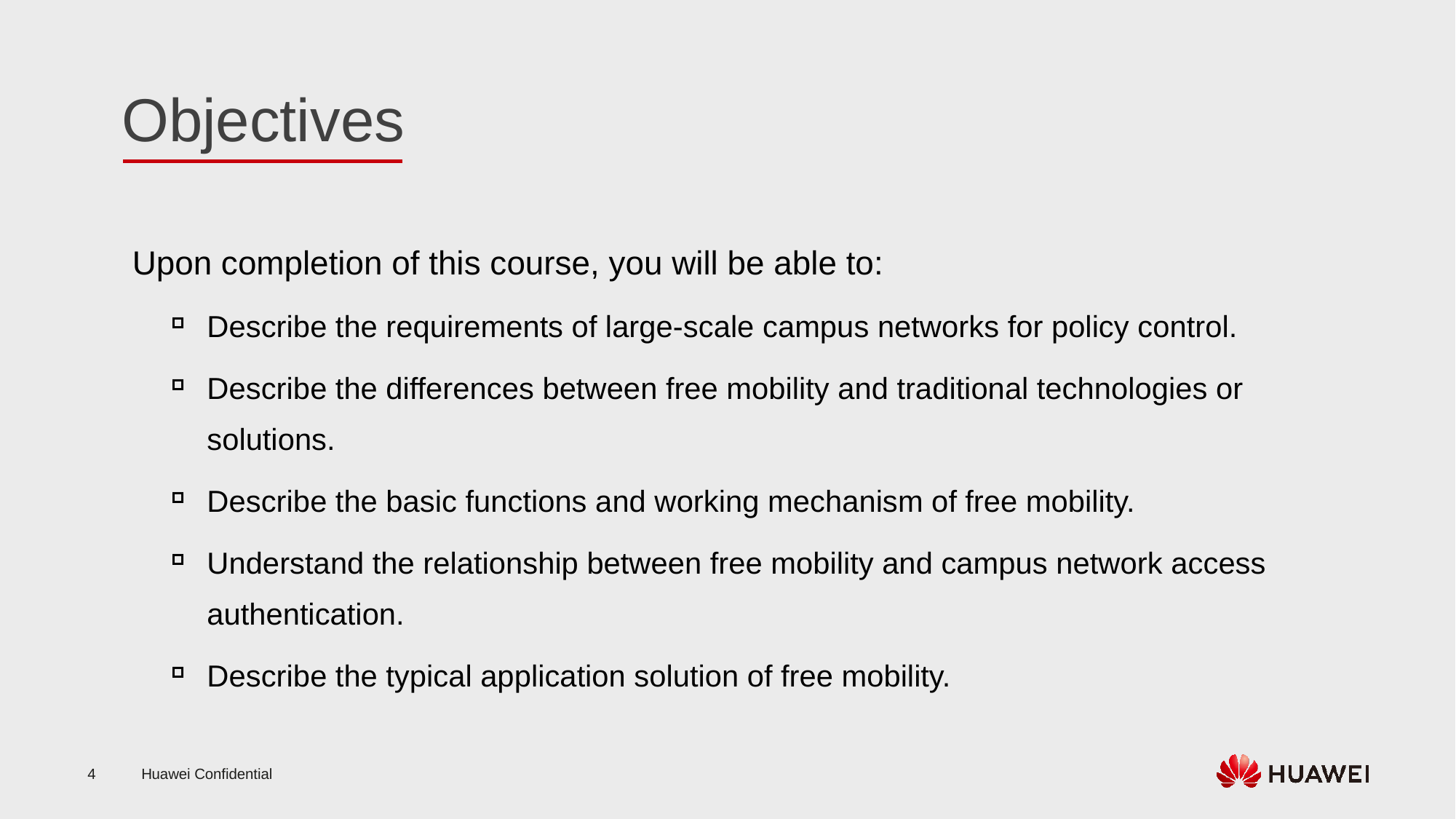

Upon completion of this course, you will be able to:
Describe the requirements of large-scale campus networks for policy control.
Describe the differences between free mobility and traditional technologies or solutions.
Describe the basic functions and working mechanism of free mobility.
Understand the relationship between free mobility and campus network access authentication.
Describe the typical application solution of free mobility.